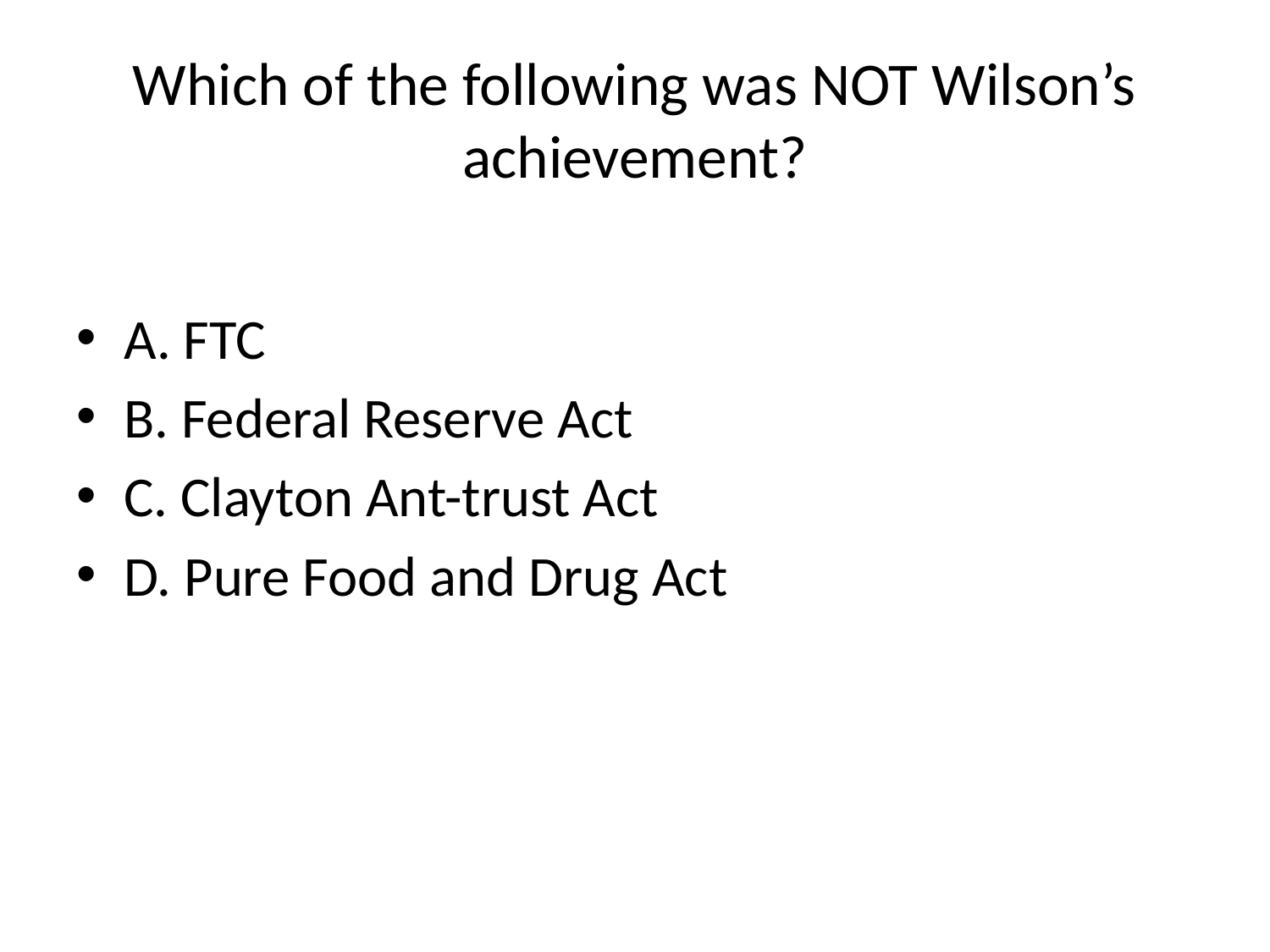

# Which of the following was NOT Wilson’s achievement?
A. FTC
B. Federal Reserve Act
C. Clayton Ant-trust Act
D. Pure Food and Drug Act